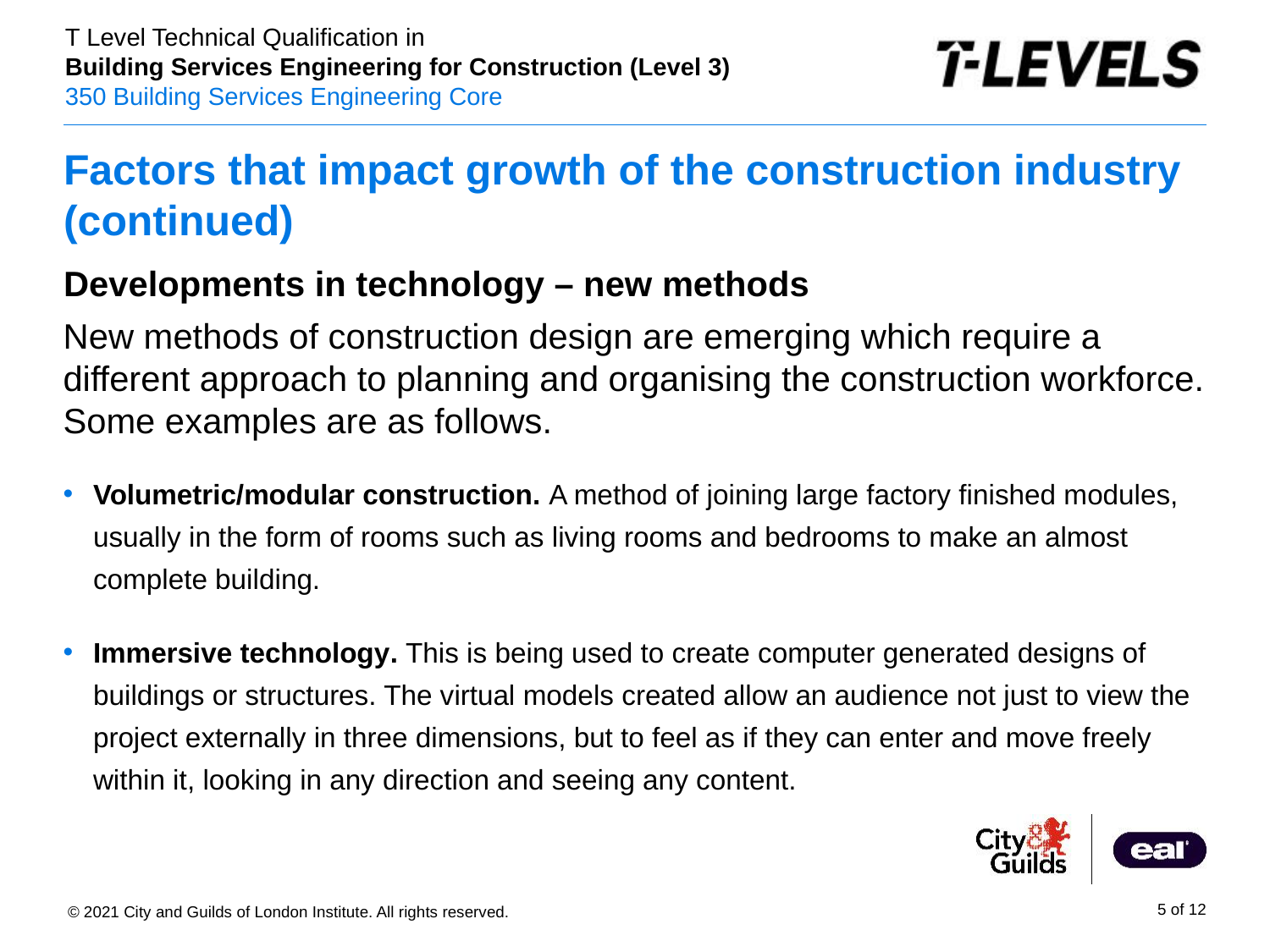

Factors that impact growth of the construction industry (continued)
Developments in technology – new methods
New methods of construction design are emerging which require a different approach to planning and organising the construction workforce. Some examples are as follows.

Volumetric/modular construction. A method of joining large factory finished modules, usually in the form of rooms such as living rooms and bedrooms to make an almost complete building.

Immersive technology. This is being used to create computer generated designs of buildings or structures. The virtual models created allow an audience not just to view the project externally in three dimensions, but to feel as if they can enter and move freely within it, looking in any direction and seeing any content.